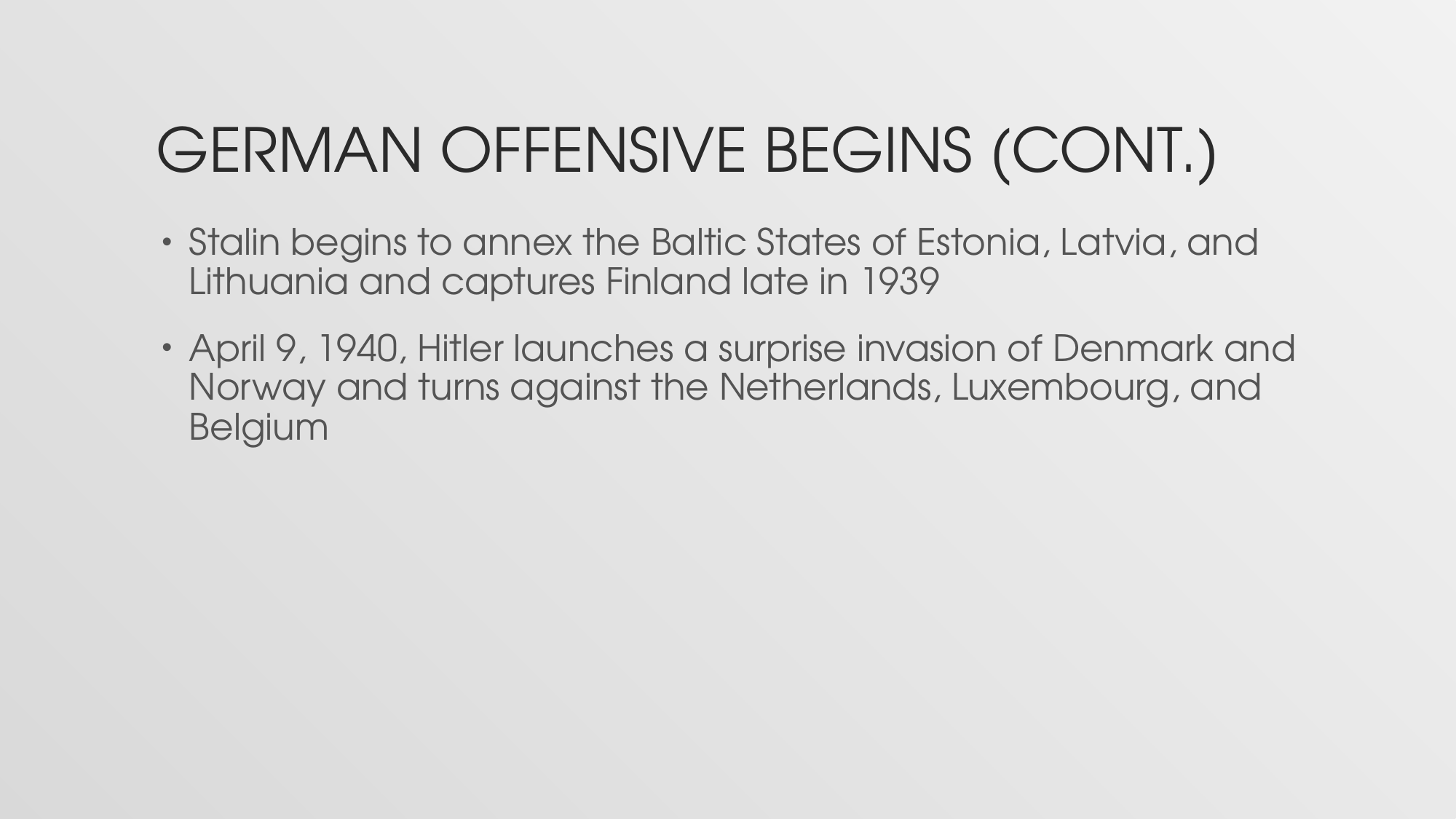

# German offensive begins (Cont.)
Stalin begins to annex the Baltic States of Estonia, Latvia, and Lithuania and captures Finland late in 1939
April 9, 1940, Hitler launches a surprise invasion of Denmark and Norway and turns against the Netherlands, Luxembourg, and Belgium